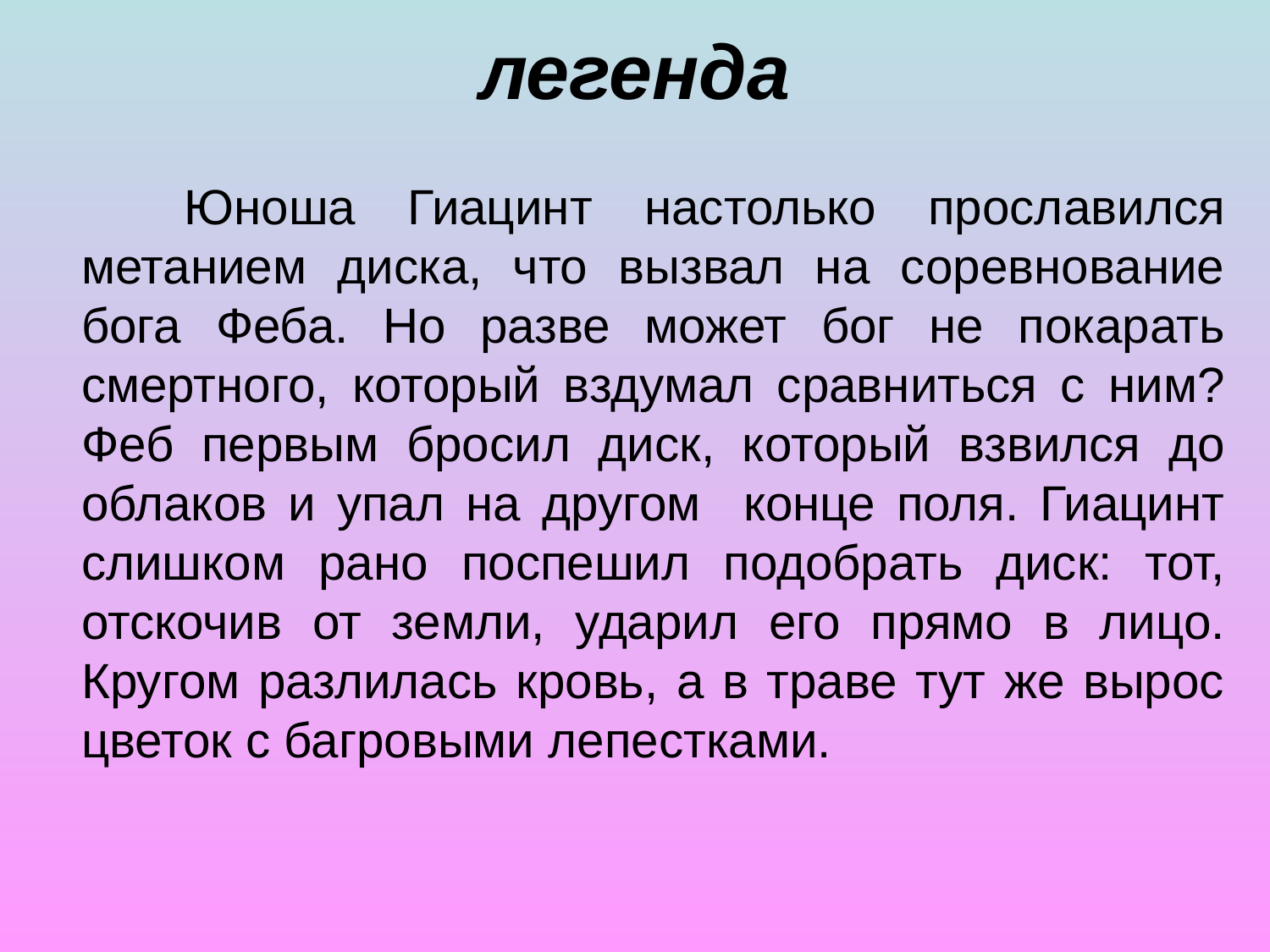

# легенда
   Юноша Гиацинт настолько прославился метанием диска, что вызвал на соревнование бога Феба. Но разве может бог не покарать смертного, который вздумал сравниться с ним? Феб первым бросил диск, который взвился до облаков и упал на другом  конце поля. Гиацинт слишком рано поспешил подобрать диск: тот, отскочив от земли, ударил его прямо в лицо. Кругом разлилась кровь, а в траве тут же вырос цветок с багровыми лепестками.